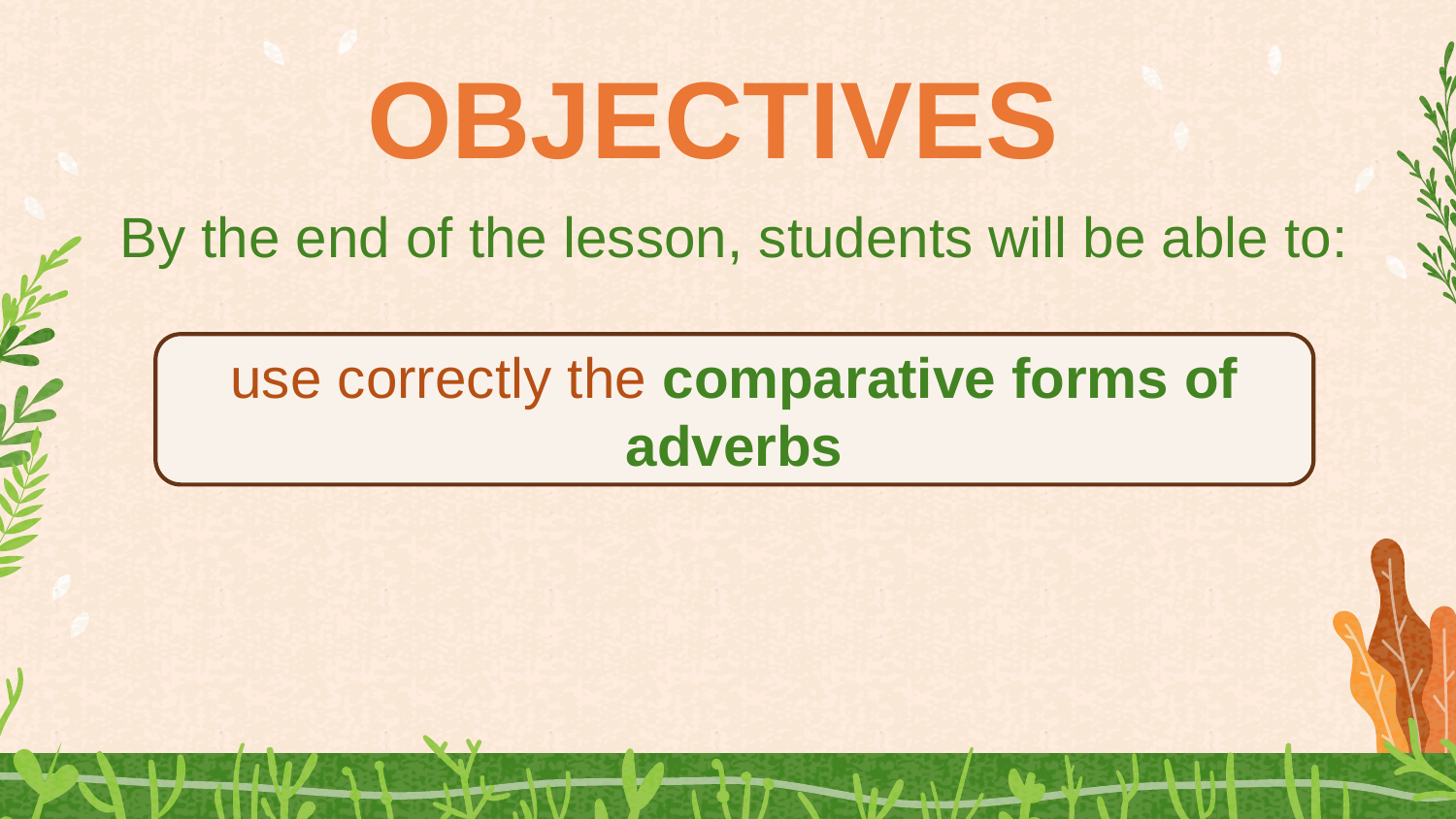

# OBJECTIVES
By the end of the lesson, students will be able to:
use correctly the comparative forms of adverbs